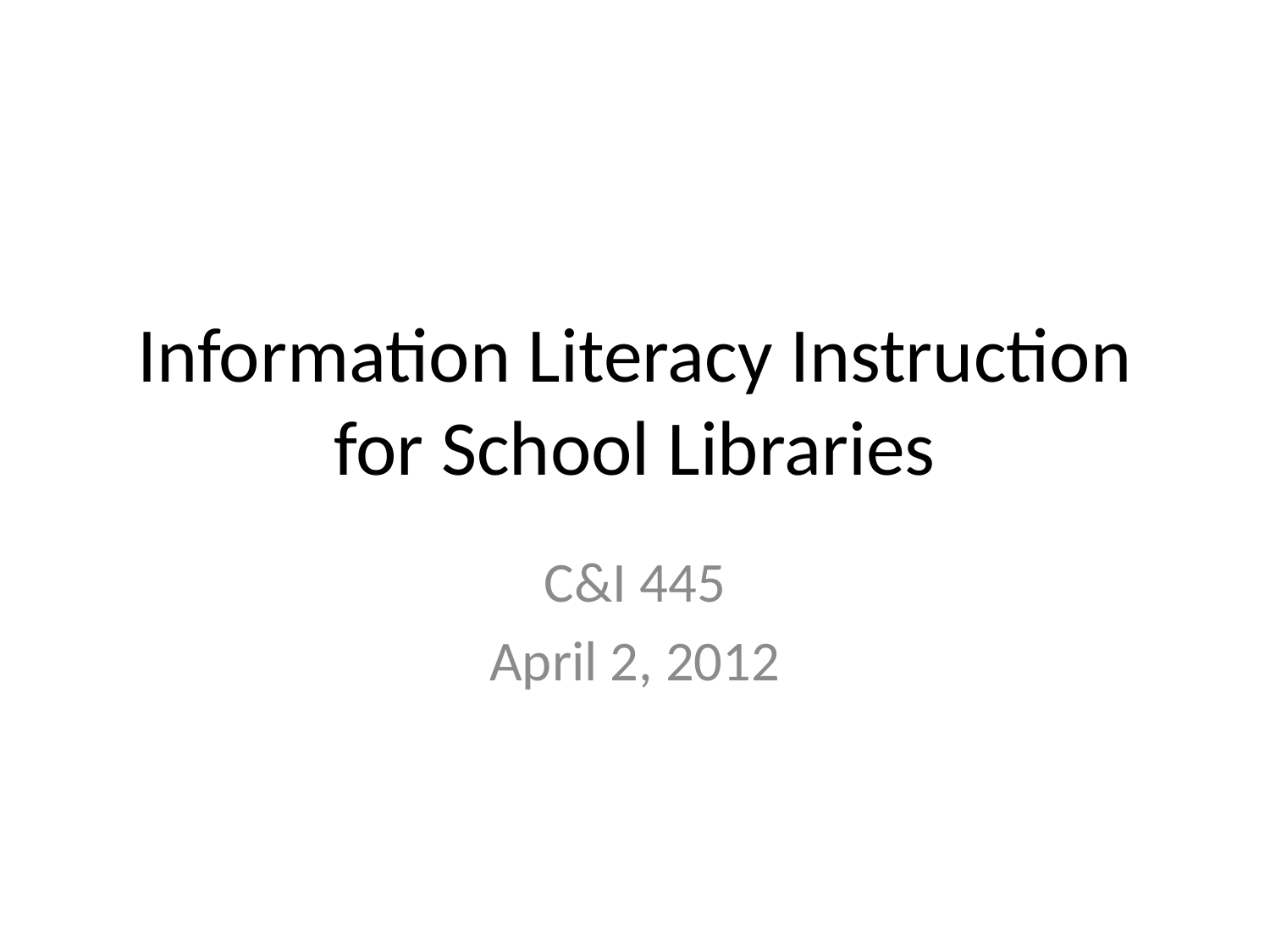

# Information Literacy Instruction for School Libraries
C&I 445
April 2, 2012